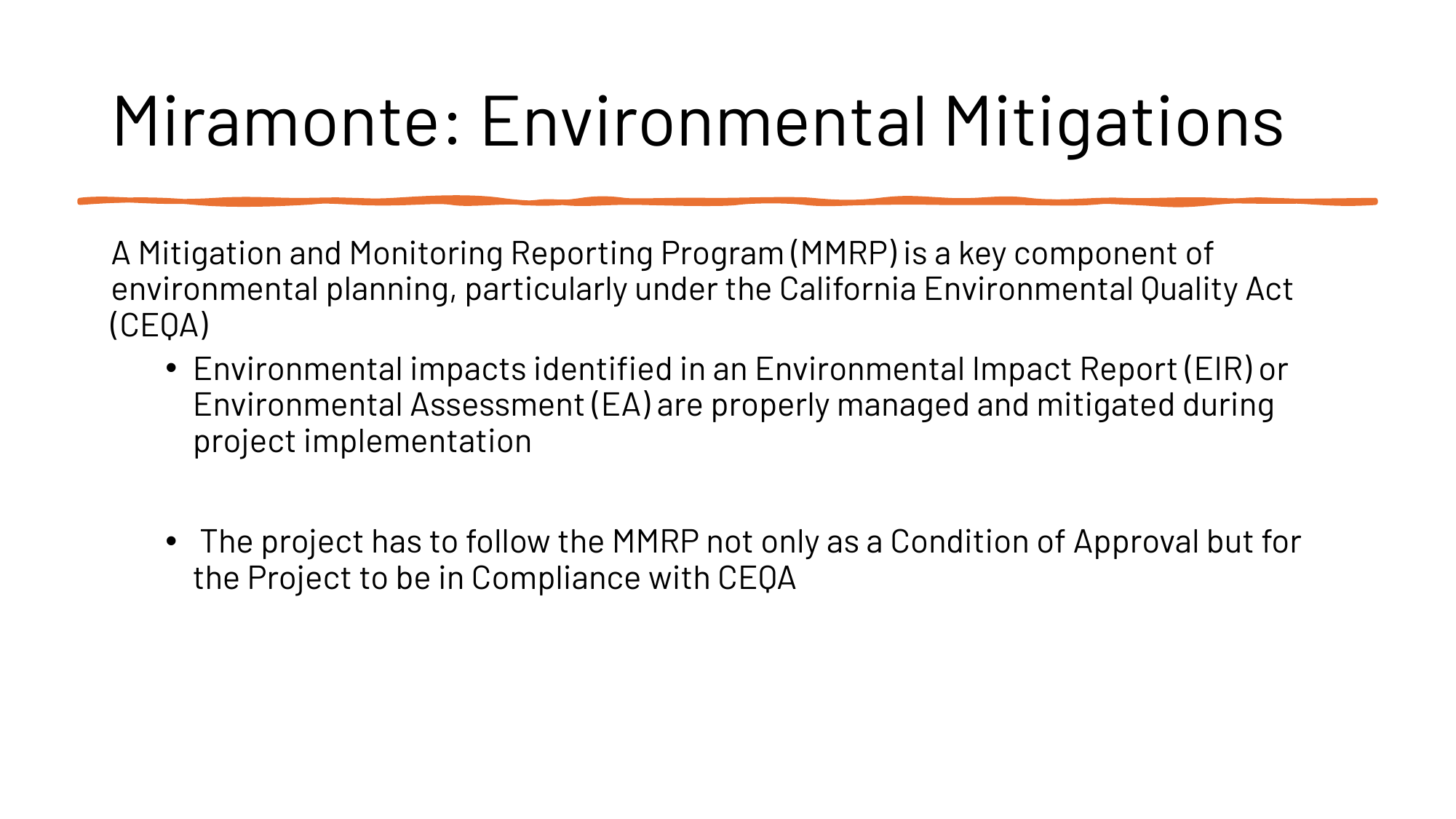

Miramonte: Environmental Mitigations

A Mitigation and Monitoring Reporting Program (MMRP) is a key component of environmental planning, particularly under the California Environmental Quality Act (CEQA)
Environmental impacts identified in an Environmental Impact Report (EIR) or Environmental Assessment (EA) are properly managed and mitigated during project implementation

 The project has to follow the MMRP not only as a Condition of Approval but for the Project to be in Compliance with CEQA